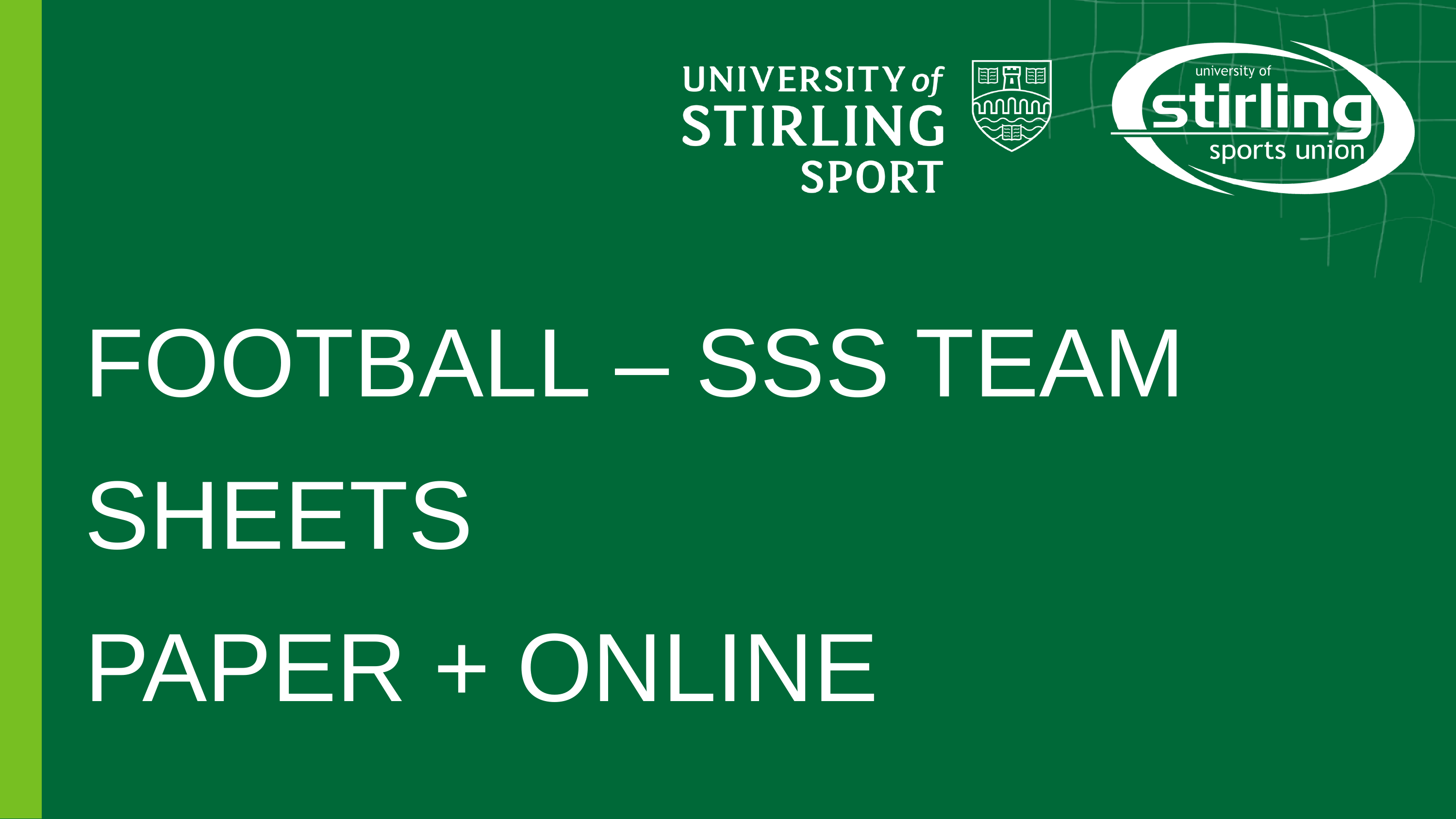

FOOTBALL – SSS TEAM SHEETS
PAPER + ONLINE